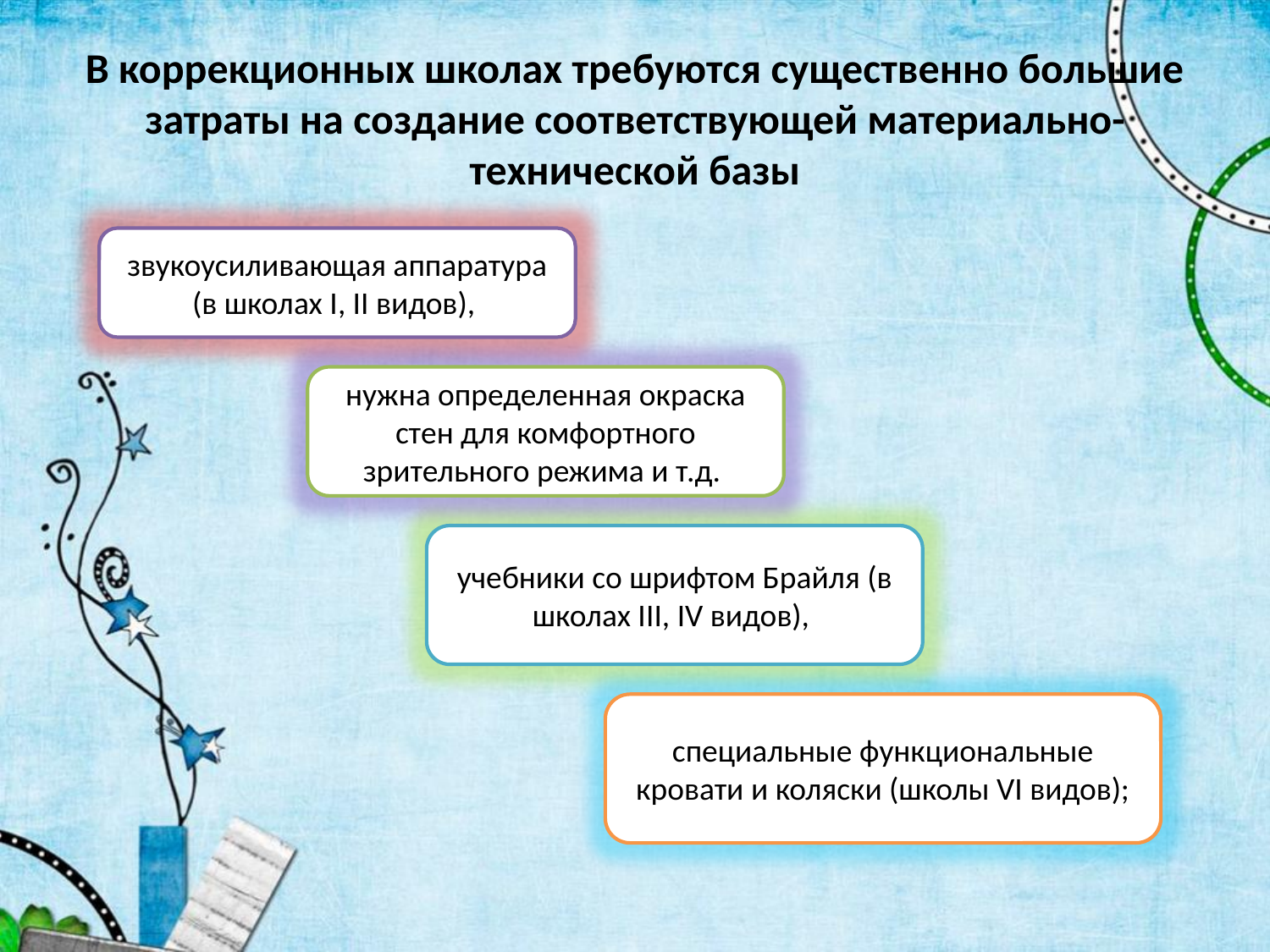

# В коррекционных школах требуются существенно большие затраты на создание соответствующей материально-технической базы

звукоусиливающая аппаратура (в школах I, II видов),
нужна определенная окраска стен для комфортного зрительного режима и т.д.
учебники со шрифтом Брайля (в школах III, IV видов),
специальные функциональные кровати и коляски (школы VI видов);